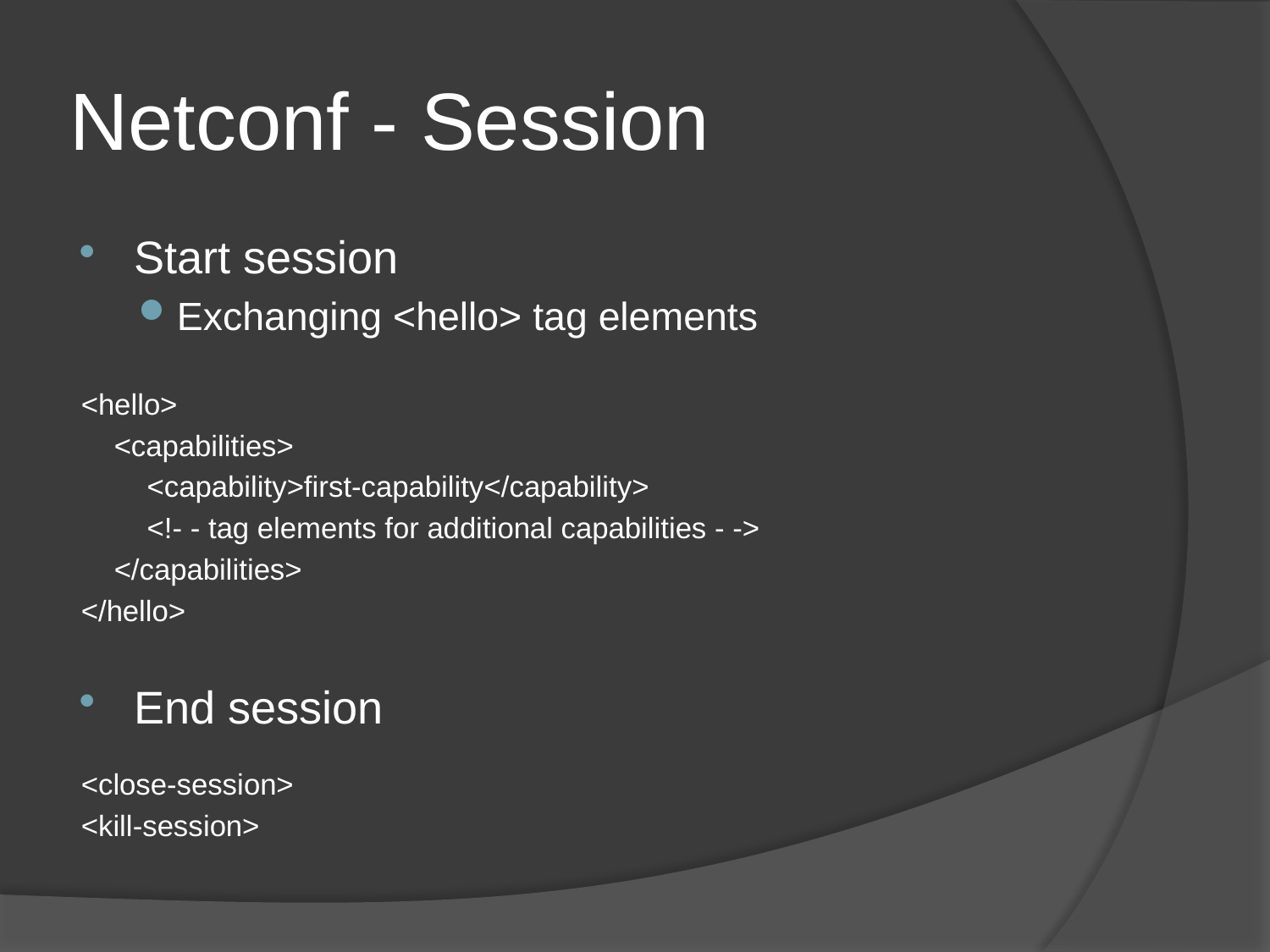

# Netconf - Session
Start session
Exchanging <hello> tag elements

<hello>
    <capabilities>
        <capability>first-capability</capability>
        <!- - tag elements for additional capabilities - ->
    </capabilities>
</hello>

End session

<close-session>
<kill-session>